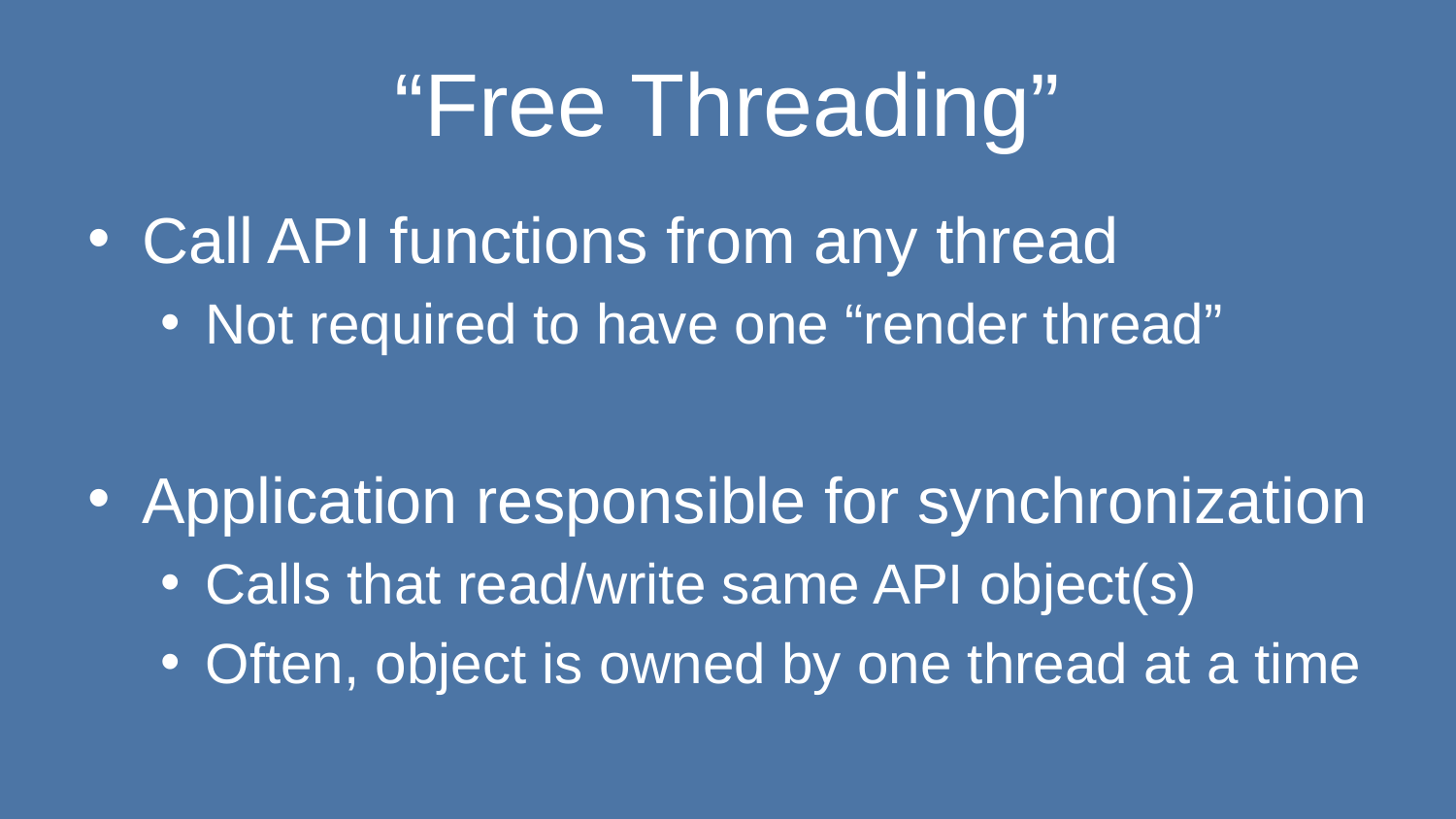

# “Free Threading”
Call API functions from any thread
Not required to have one “render thread”

Application responsible for synchronization
Calls that read/write same API object(s)
Often, object is owned by one thread at a time